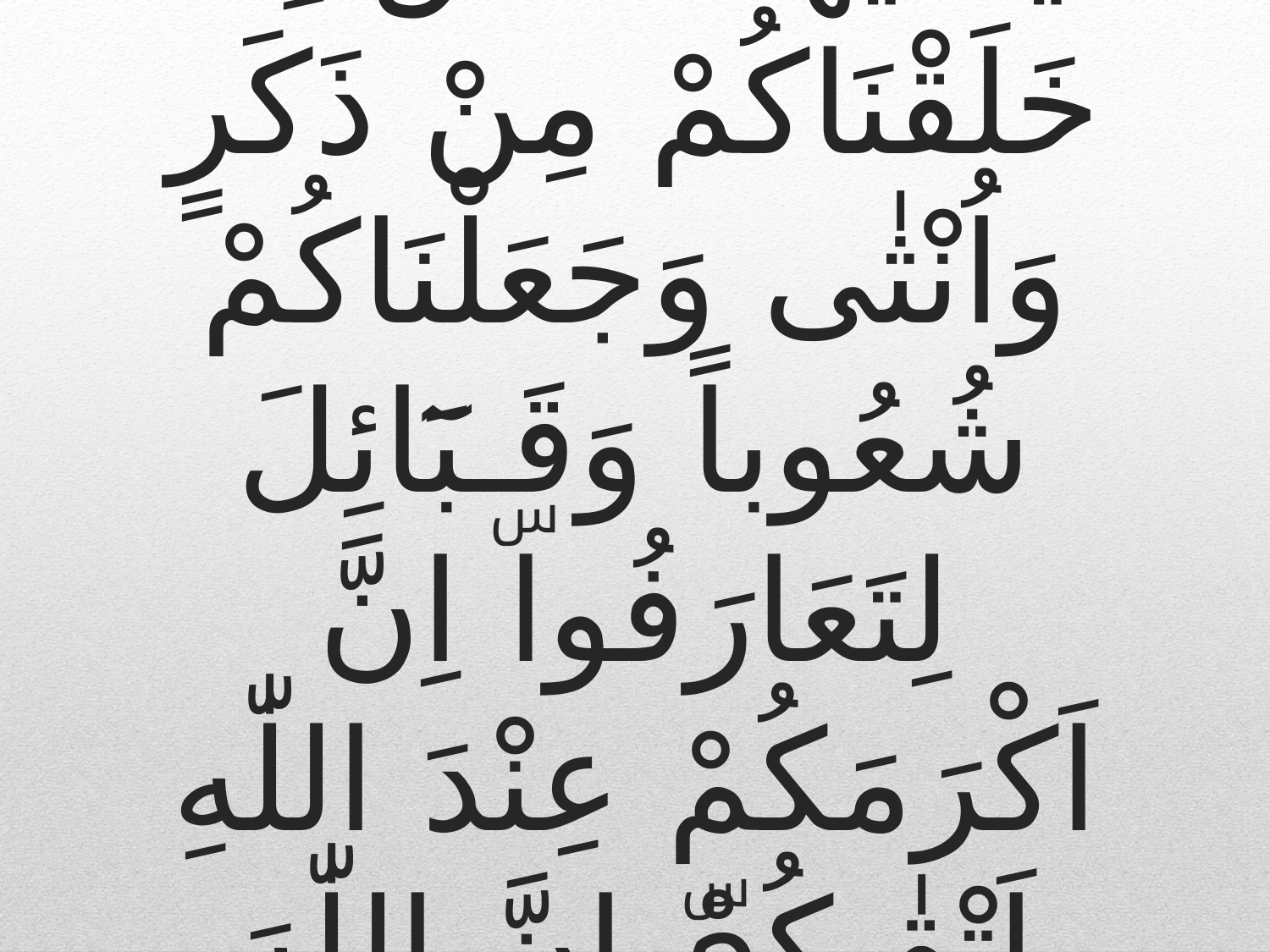

# يَٓا اَيُّهَا النَّاسُ اِنَّا خَلَقْنَاكُمْ مِنْ ذَكَرٍ وَاُنْثٰى وَجَعَلْنَاكُمْ شُعُوباً وَقَـبَٓائِلَ لِتَعَارَفُواۜ اِنَّ اَكْرَمَكُمْ عِنْدَ اللّٰهِ اَتْقٰيكُمْۜ اِنَّ اللّٰهَ عَل۪يمٌ خَب۪يرٌ